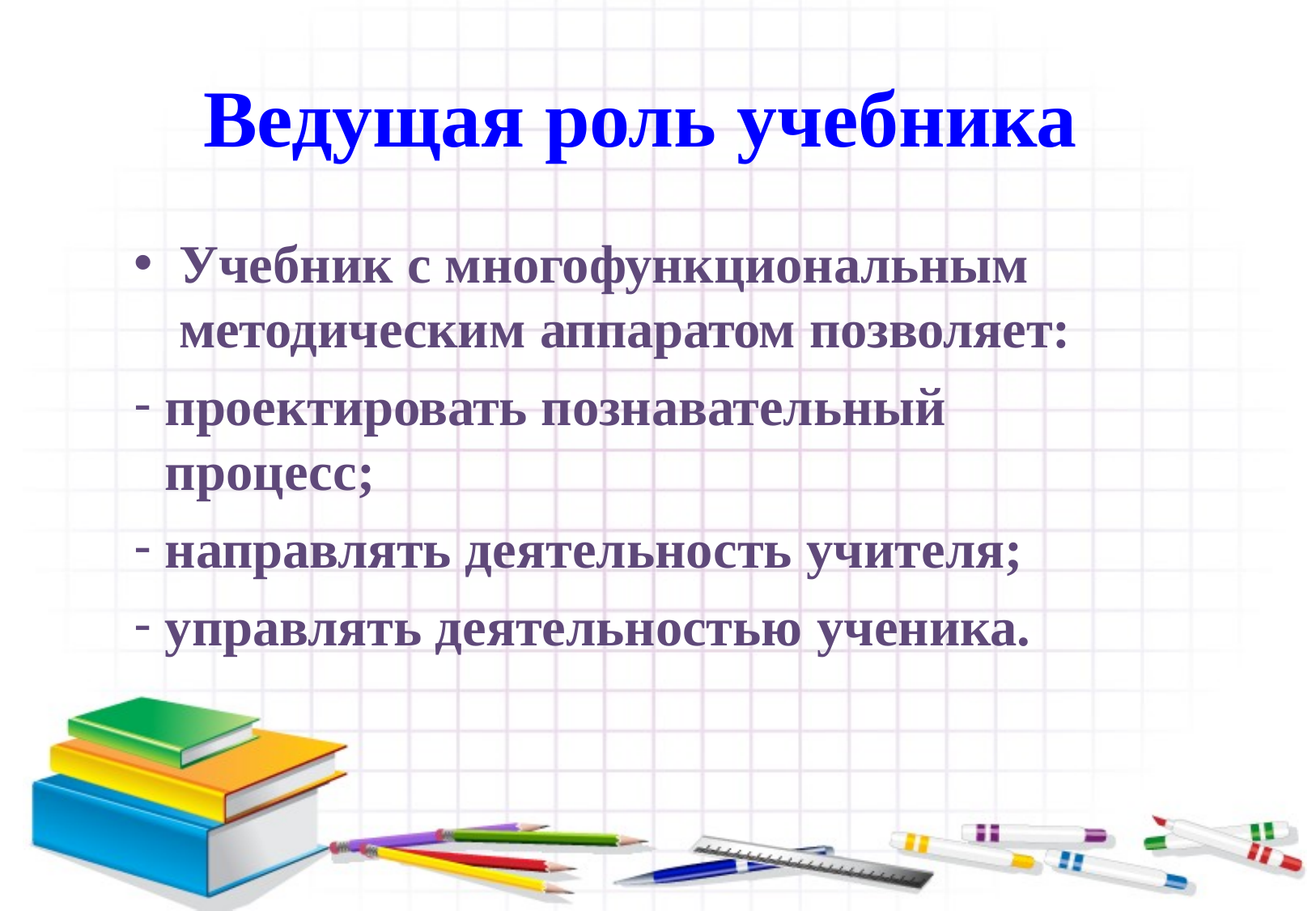

# Ведущая роль учебника
Учебник с многофункциональным  методическим аппаратом позволяет:
проектировать познавательный процесс;
направлять деятельность учителя;
управлять деятельностью ученика.